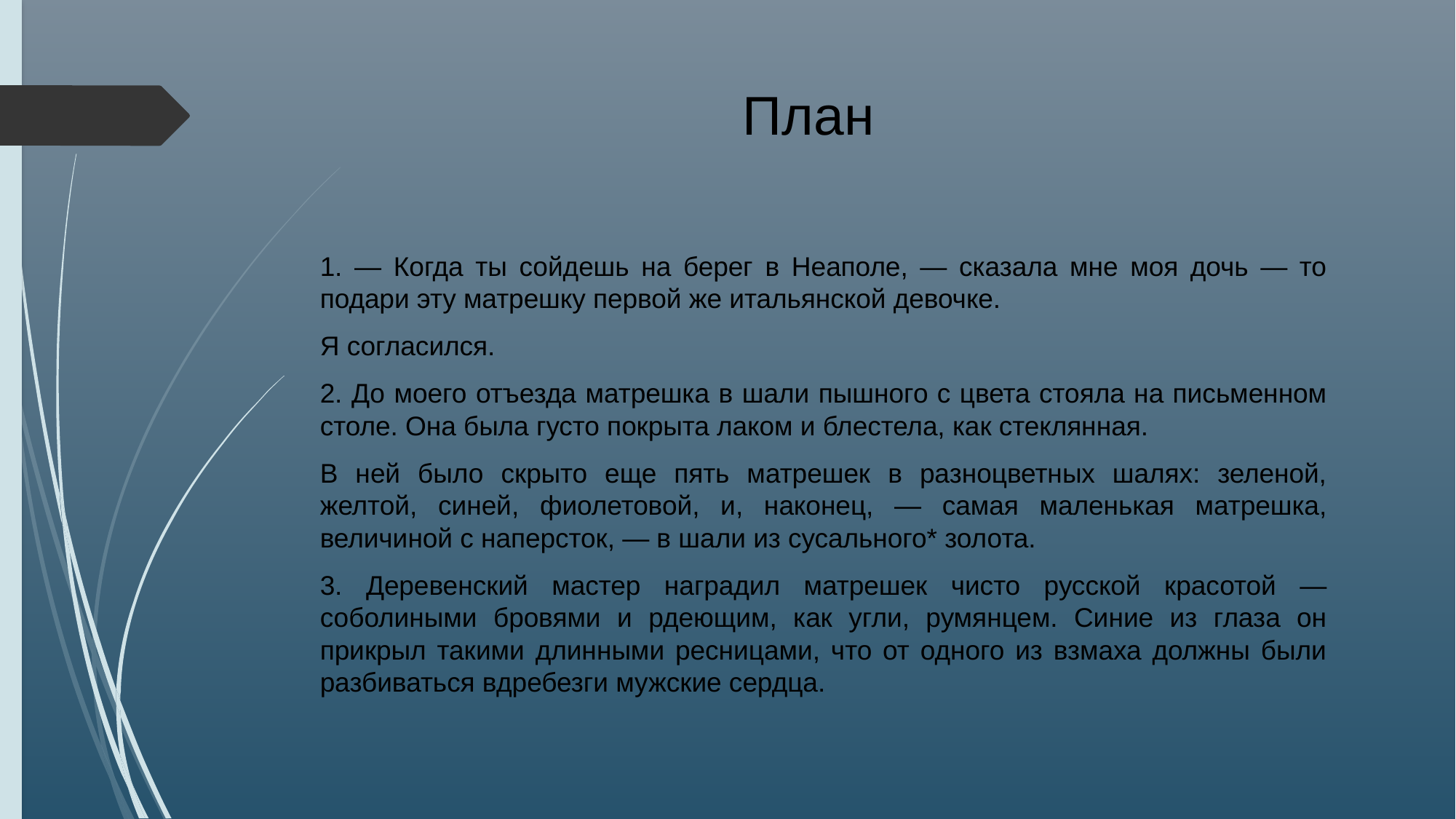

# План
1. — Когда ты сойдешь на берег в Неаполе, — сказала мне моя дочь — то подари эту матрешку первой же итальянской девочке.
Я согласился.
2. До моего отъезда матрешка в шали пышного с цвета стояла на письменном столе. Она была густо покрыта лаком и блестела, как стеклянная.
В ней было скрыто еще пять матрешек в разноцветных шалях: зеленой, желтой, синей, фиолетовой, и, наконец, — самая маленькая матрешка, величиной с наперсток, — в шали из сусального* золота.
3. Деревенский мастер наградил матрешек чисто русской красотой — соболиными бровями и рдеющим, как угли, румянцем. Синие из глаза он прикрыл такими длинными ресницами, что от одного из взмаха должны были разбиваться вдребезги мужские сердца.